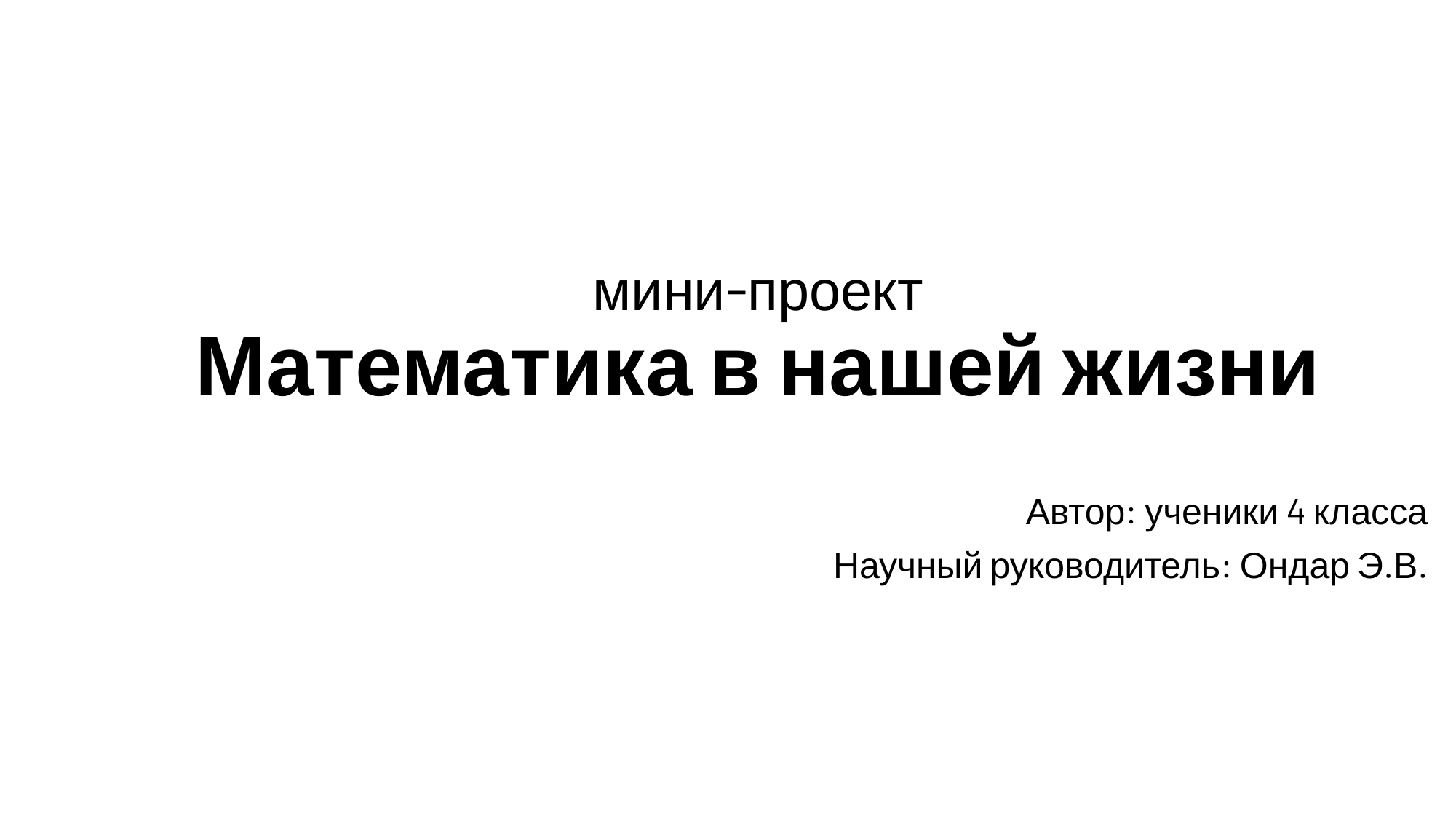

# мини-проект Математика в нашей жизни
             Автор: ученики 4 класса
Научный руководитель: Ондар Э.В.